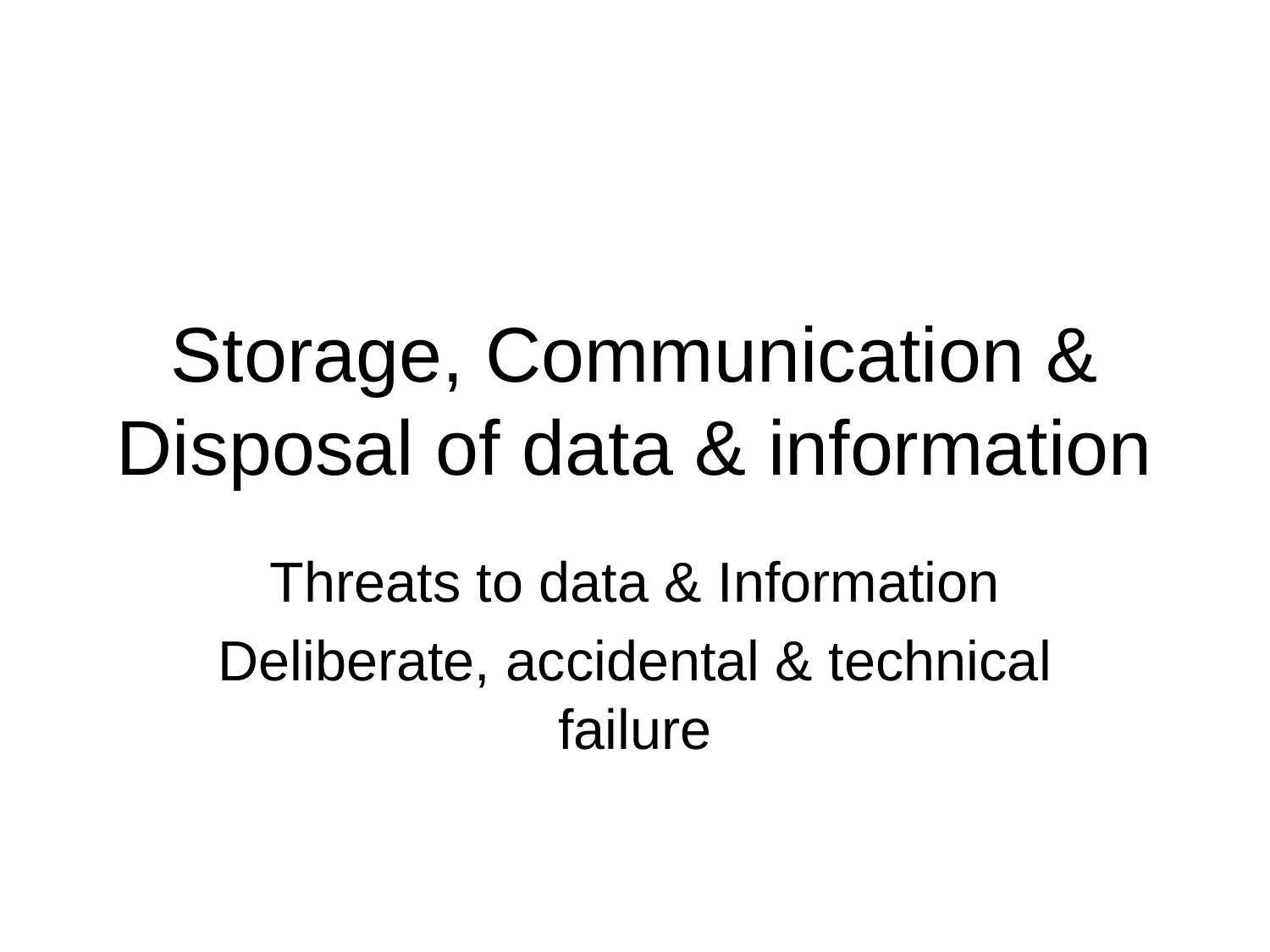

# Storage, Communication & Disposal of data & information
Threats to data & Information
Deliberate, accidental & technical failure